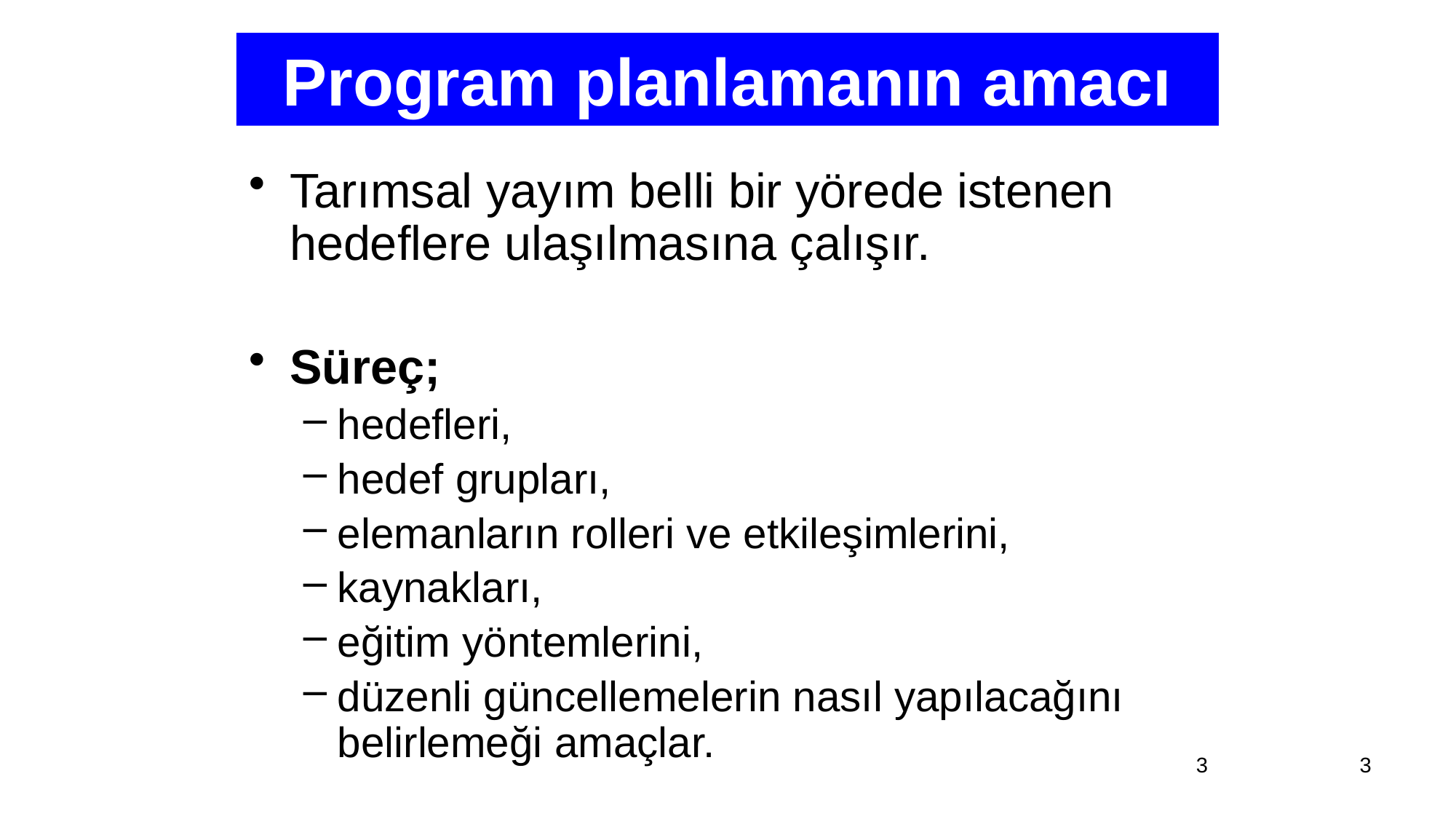

Program planlamanın amacı
Tarımsal yayım belli bir yörede istenen hedeflere ulaşılmasına çalışır.

Süreç;
hedefleri,
hedef grupları,
elemanların rolleri ve etkileşimlerini,
kaynakları,
eğitim yöntemlerini,
düzenli güncellemelerin nasıl yapılacağını belirlemeği amaçlar.
3
3